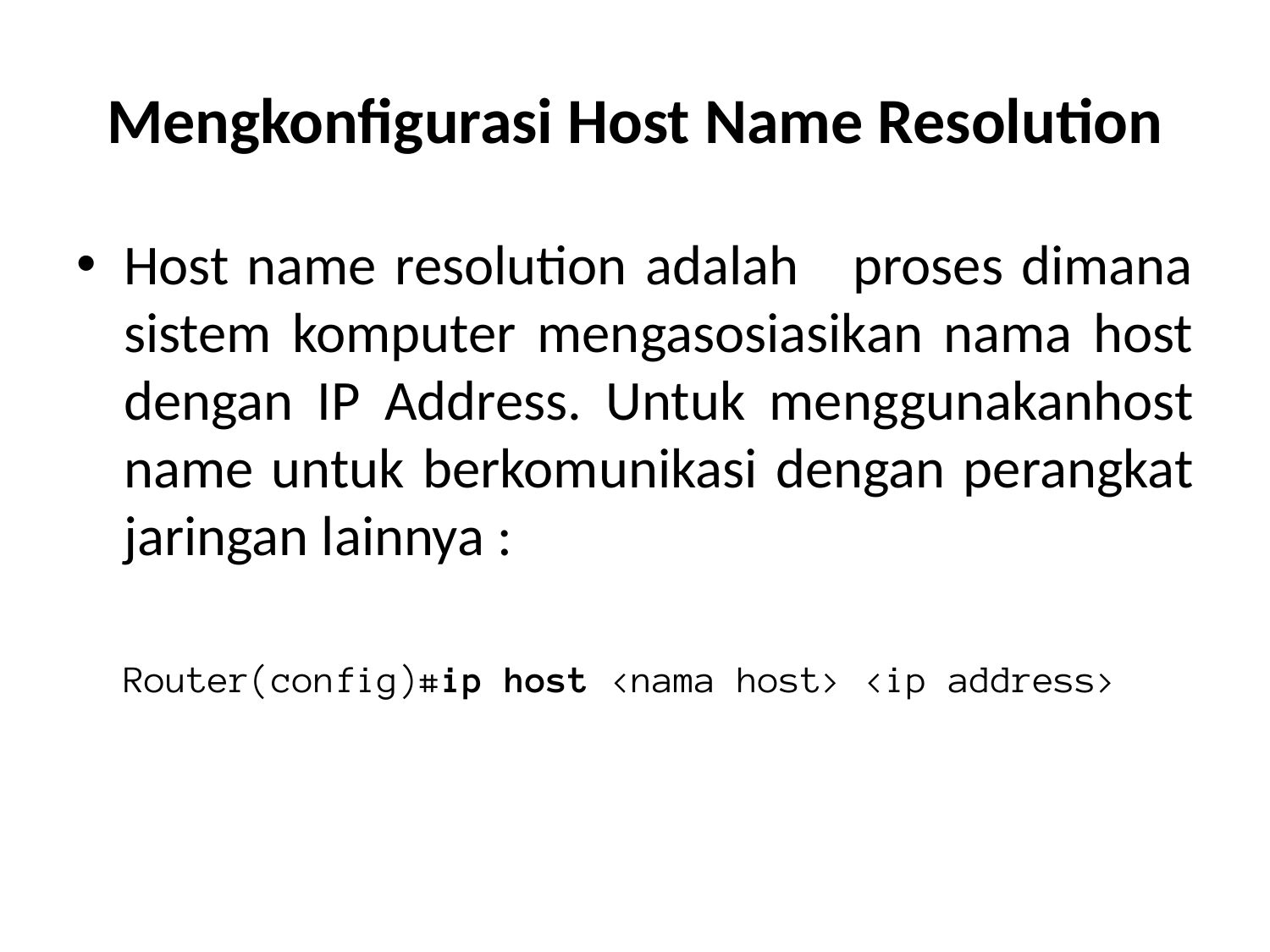

# Mengkonfigurasi Host Name Resolution
Host name resolution adalah   proses dimana sistem komputer mengasosiasikan nama host dengan IP Address. Untuk menggunakanhost name untuk berkomunikasi dengan perangkat jaringan lainnya :

	Router(config)#ip host <nama host> <ip address>